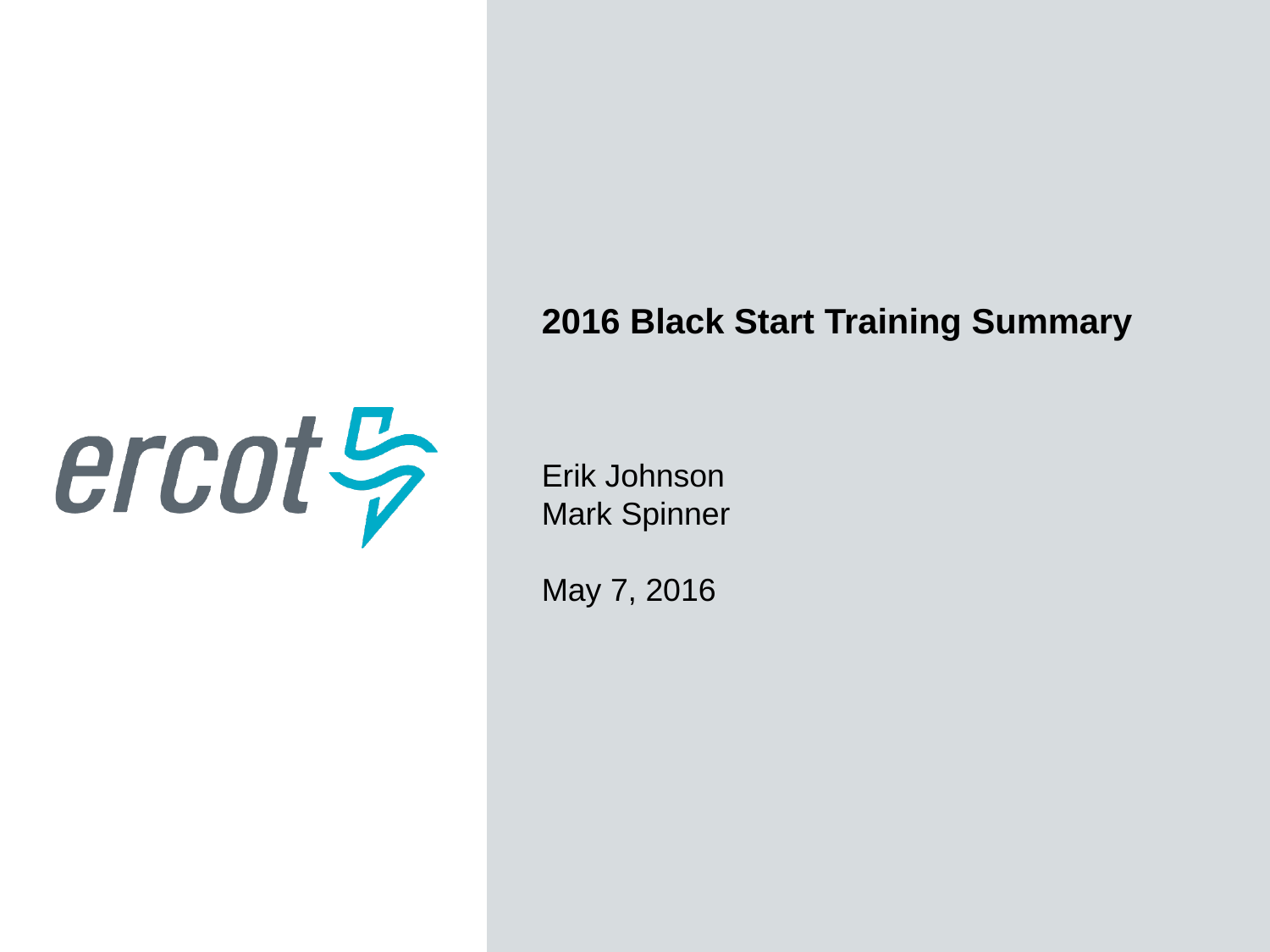

2016 Black Start Training Summary

Erik Johnson
Mark Spinner

May 7, 2016